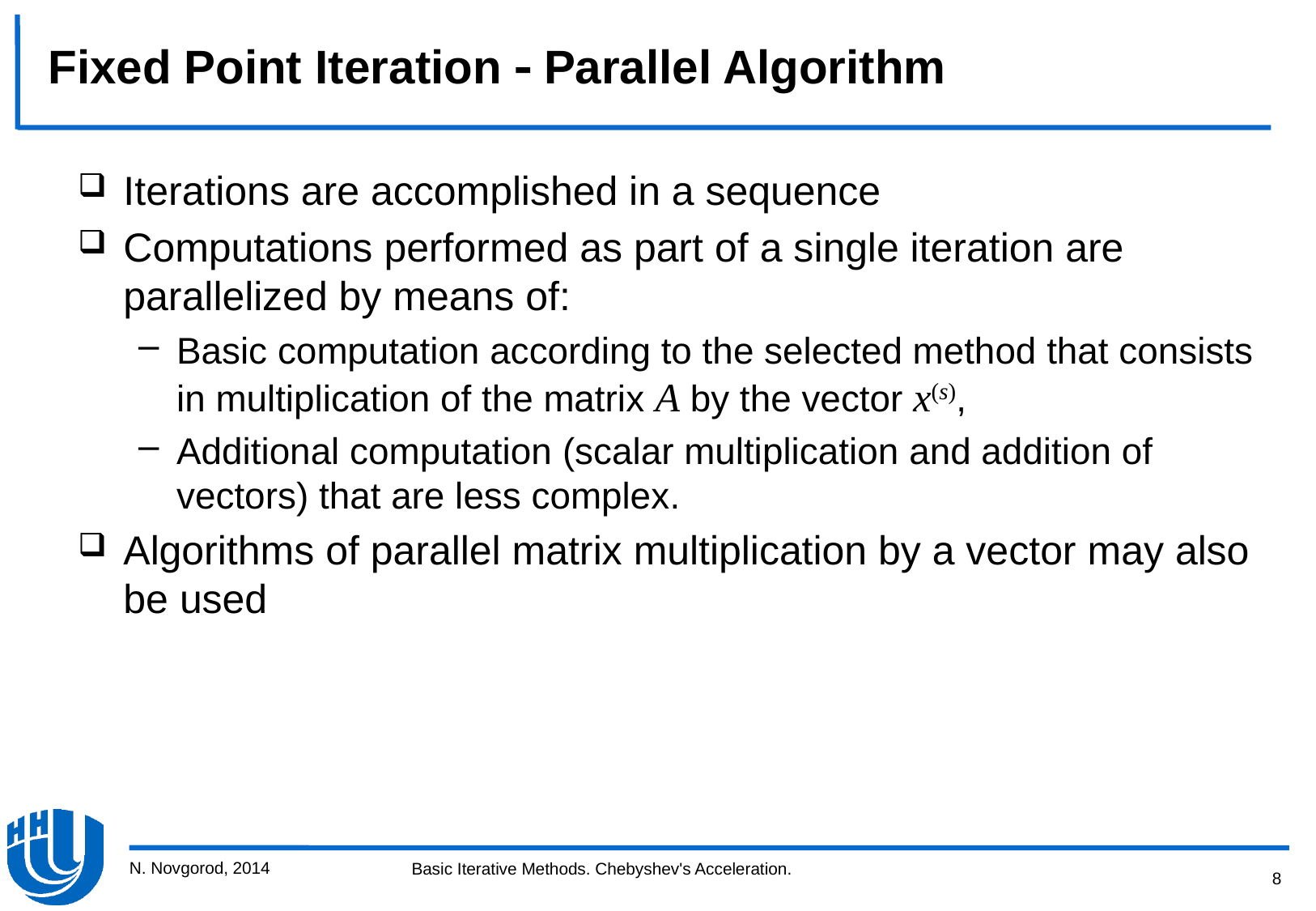

Fixed Point Iteration − Parallel Algorithm

Iterations are accomplished in a sequence
Computations performed as part of a single iteration are parallelized by means of:
Basic computation according to the selected method that consists in multiplication of the matrix A by the vector x(s),
Additional computation (scalar multiplication and addition of vectors) that are less complex.
Algorithms of parallel matrix multiplication by a vector may also be used

N. Novgorod, 2014
8
Basic Iterative Methods. Chebyshev's Acceleration.